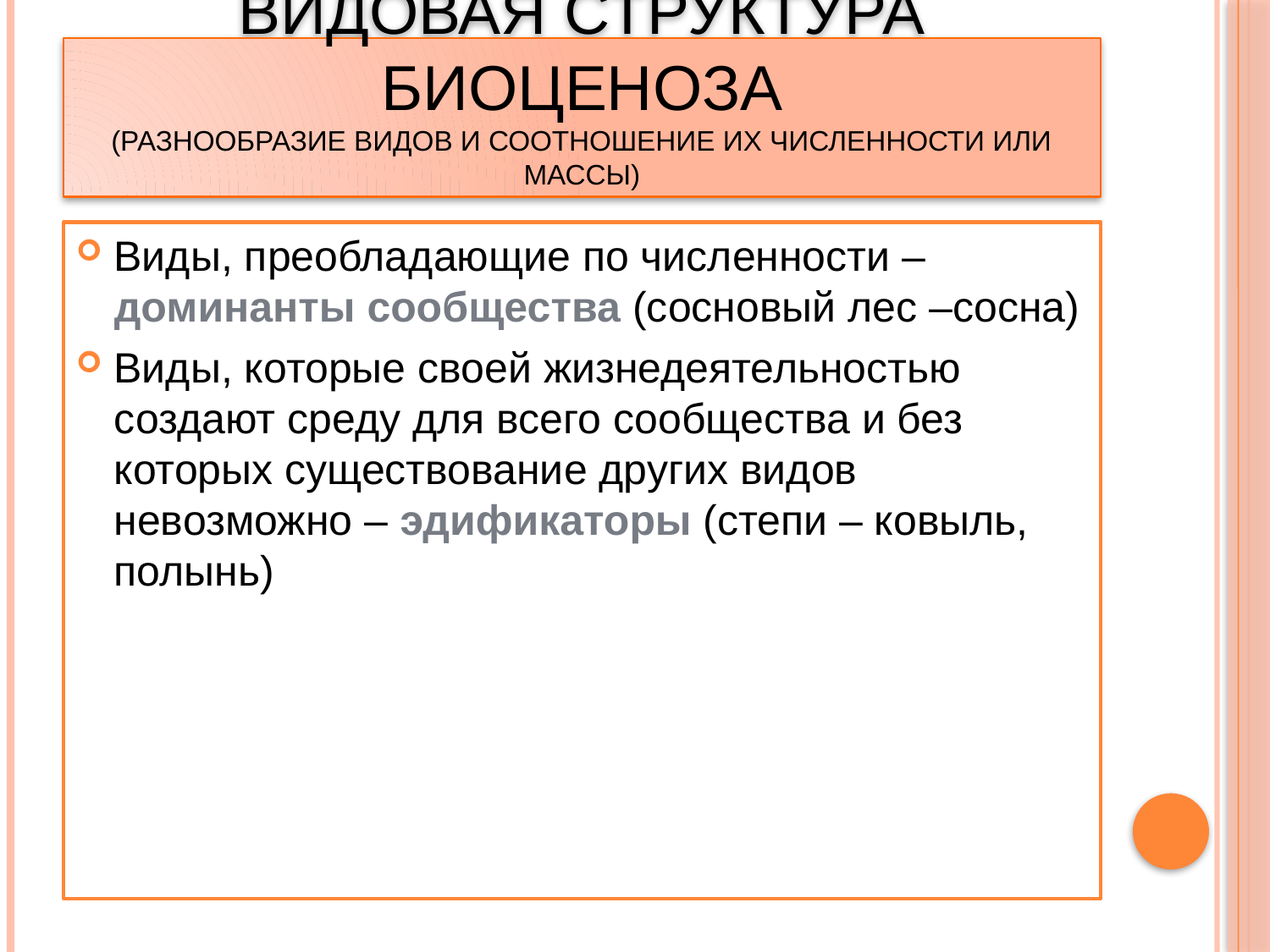

# Видовая структура биоценоза (разнообразие видов и соотношение их численности или массы)
Виды, преобладающие по численности – доминанты сообщества (сосновый лес –сосна)
Виды, которые своей жизнедеятельностью создают среду для всего сообщества и без которых существование других видов невозможно – эдификаторы (степи – ковыль, полынь)